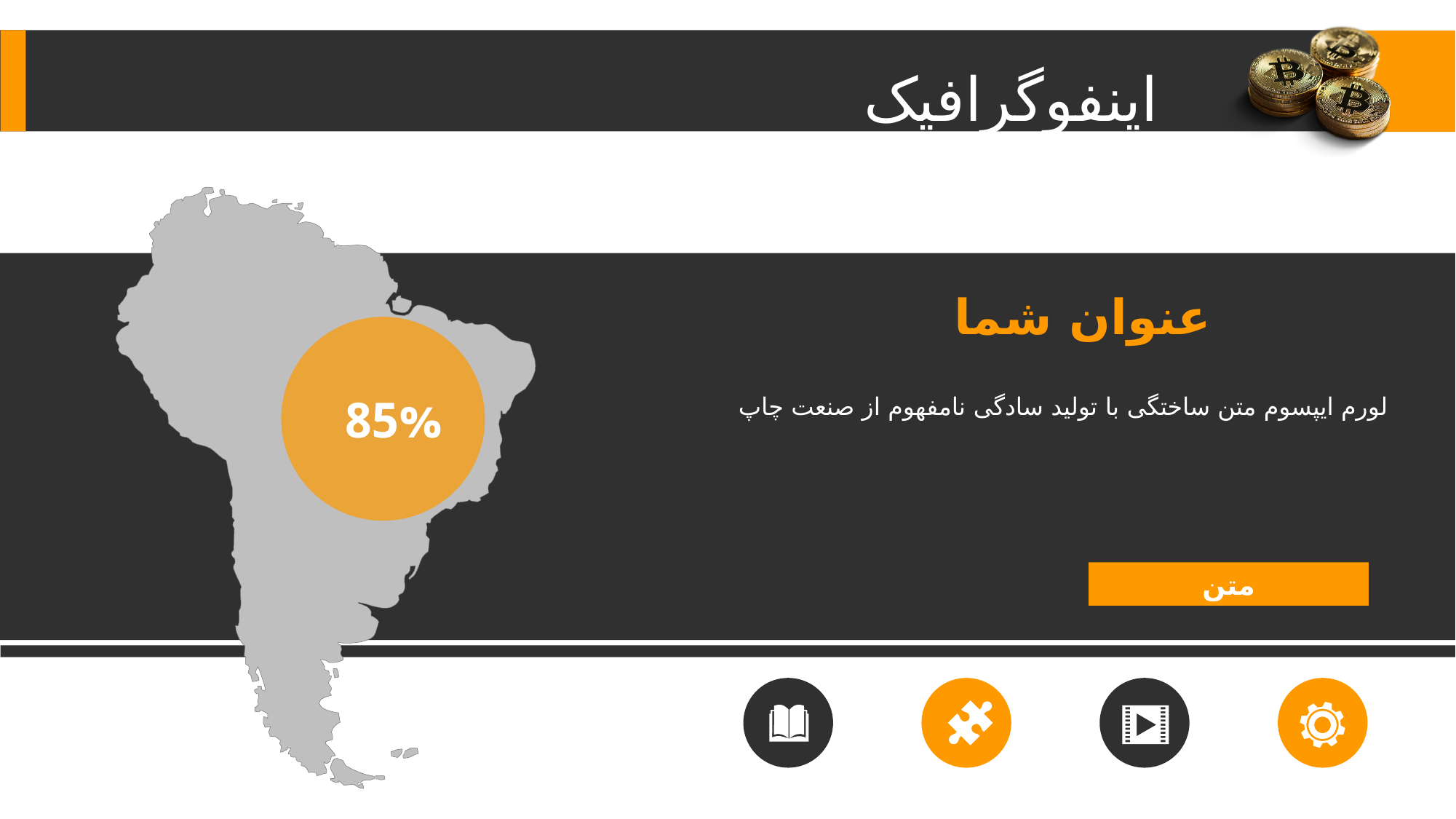

اینفوگرافیک

عنوان شما
لورم ایپسوم متن ساختگی با تولید سادگی نامفهوم از صنعت چاپ

85%
متن